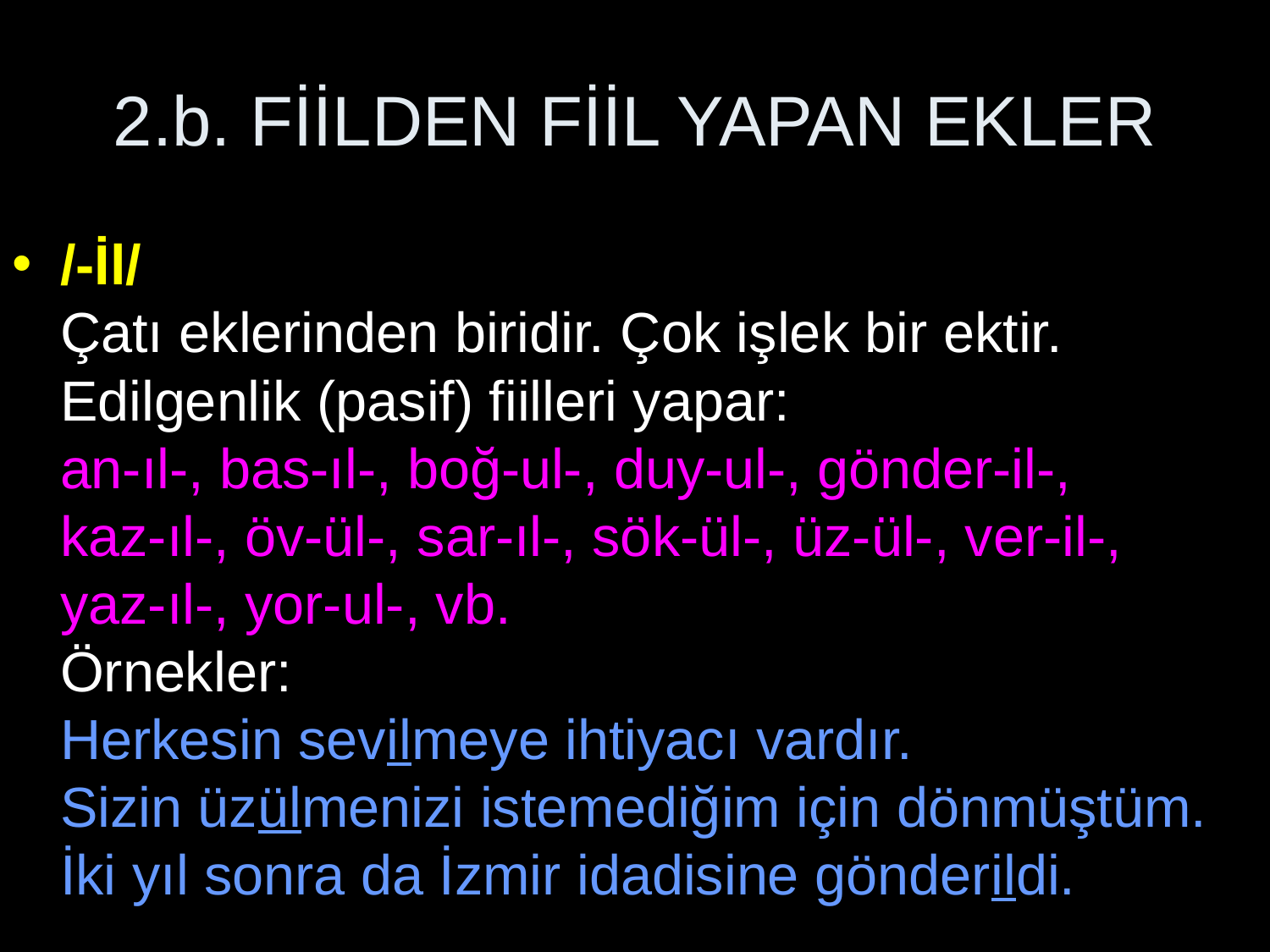

# 2.b. FİİLDEN FİİL YAPAN EKLER
/-İl/
Çatı eklerinden biridir. Çok işlek bir ektir. Edilgenlik (pasif) fiilleri yapar:
an-ıl-, bas-ıl-, boğ-ul-, duy-ul-, gönder-il-,
kaz-ıl-, öv-ül-, sar-ıl-, sök-ül-, üz-ül-, ver-il-,
yaz-ıl-, yor-ul-, vb.
Örnekler:
Herkesin sevilmeye ihtiyacı vardır.
Sizin üzülmenizi istemediğim için dönmüştüm.
İki yıl sonra da İzmir idadisine gönderildi.